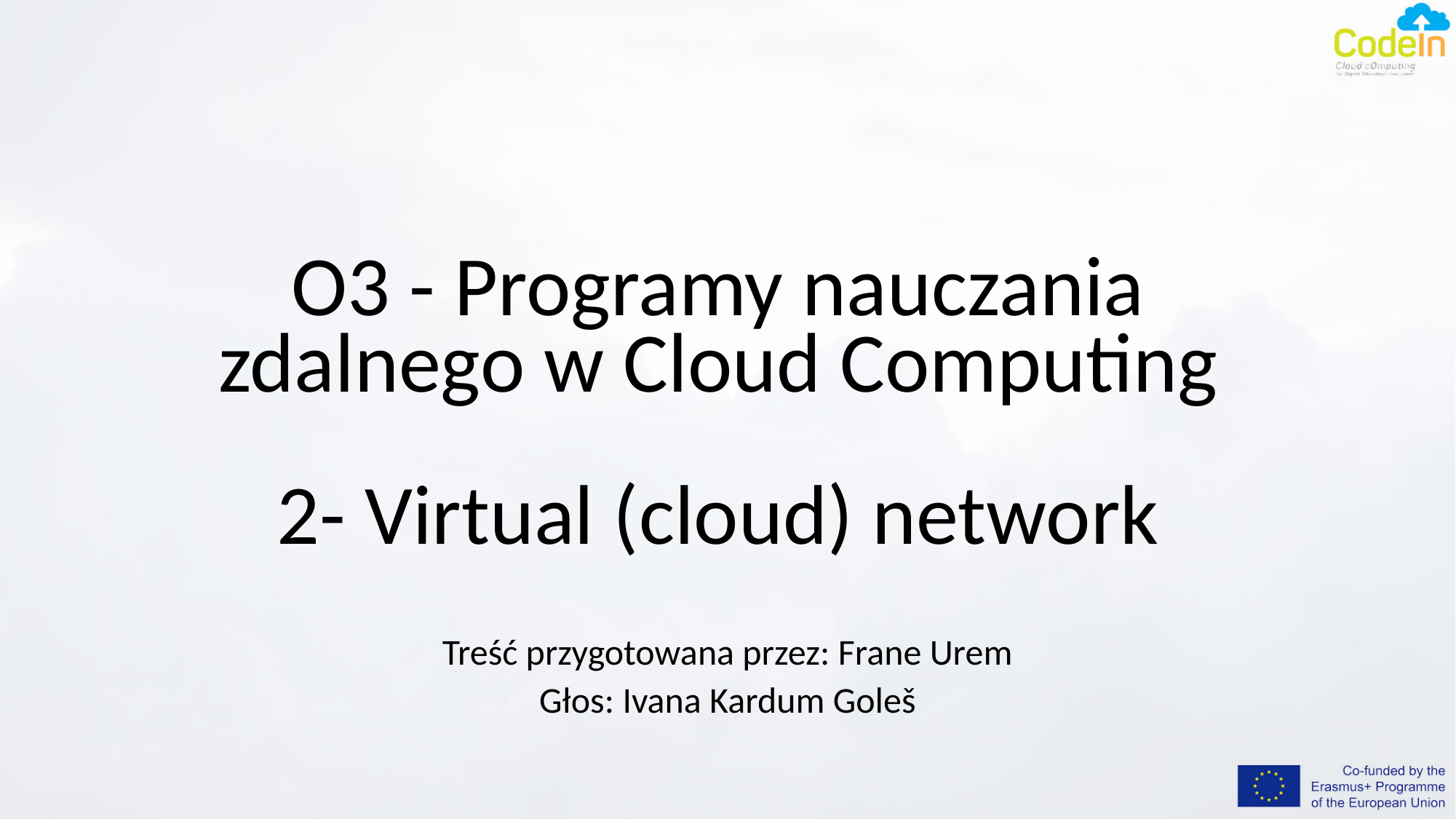

# O3 - Programy nauczania zdalnego w Cloud Computing 2- Virtual (cloud) network

Treść przygotowana przez: Frane Urem
Głos: Ivana Kardum Goleš